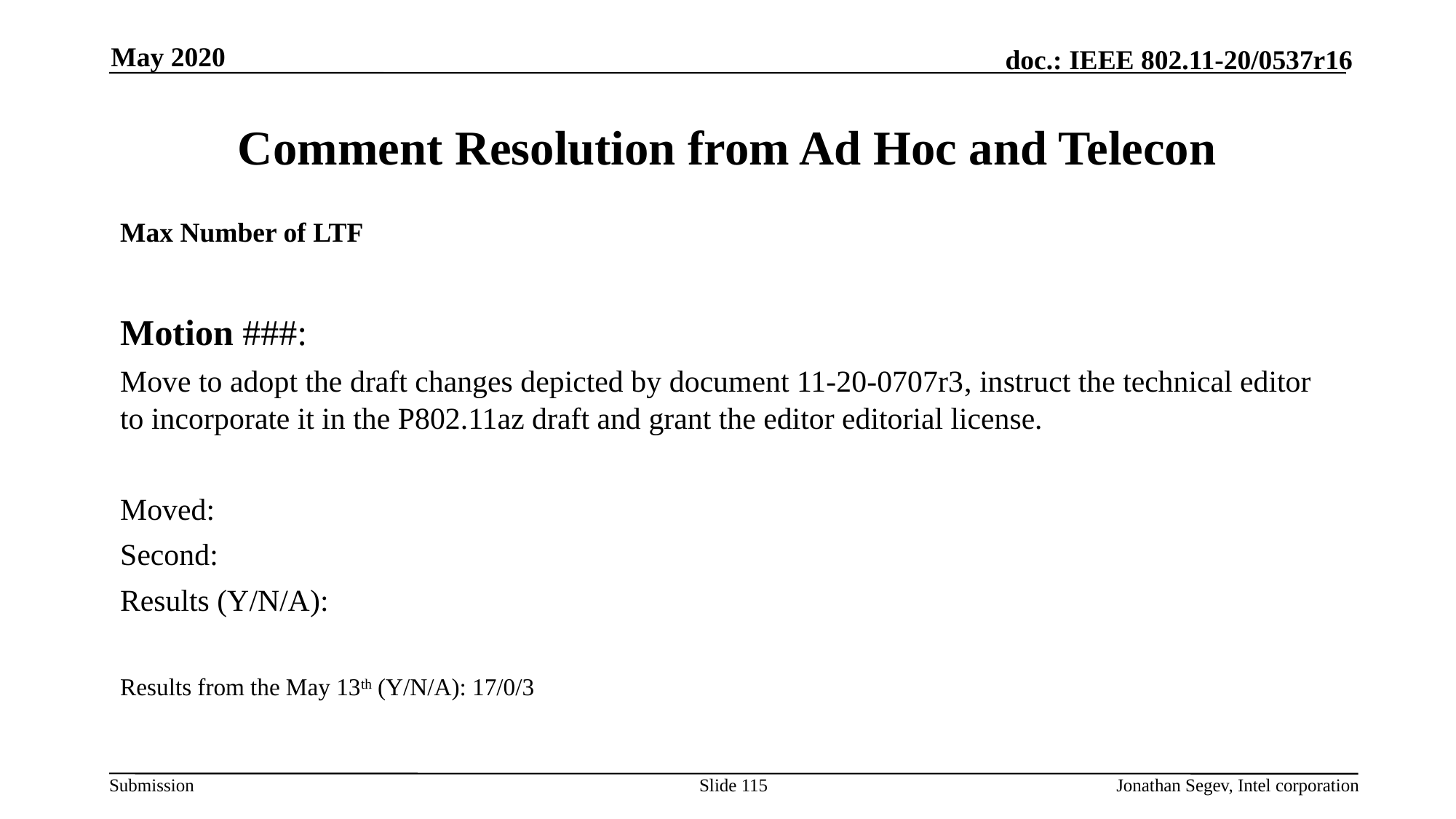

May 2020
# Comment Resolution from Ad Hoc and Telecon
Max Number of LTF

Motion ###:
Move to adopt the draft changes depicted by document 11-20-0707r3, instruct the technical editor to incorporate it in the P802.11az draft and grant the editor editorial license.

Moved:
Second:
Results (Y/N/A):

Results from the May 13th (Y/N/A): 17/0/3

Slide 115
Jonathan Segev, Intel corporation